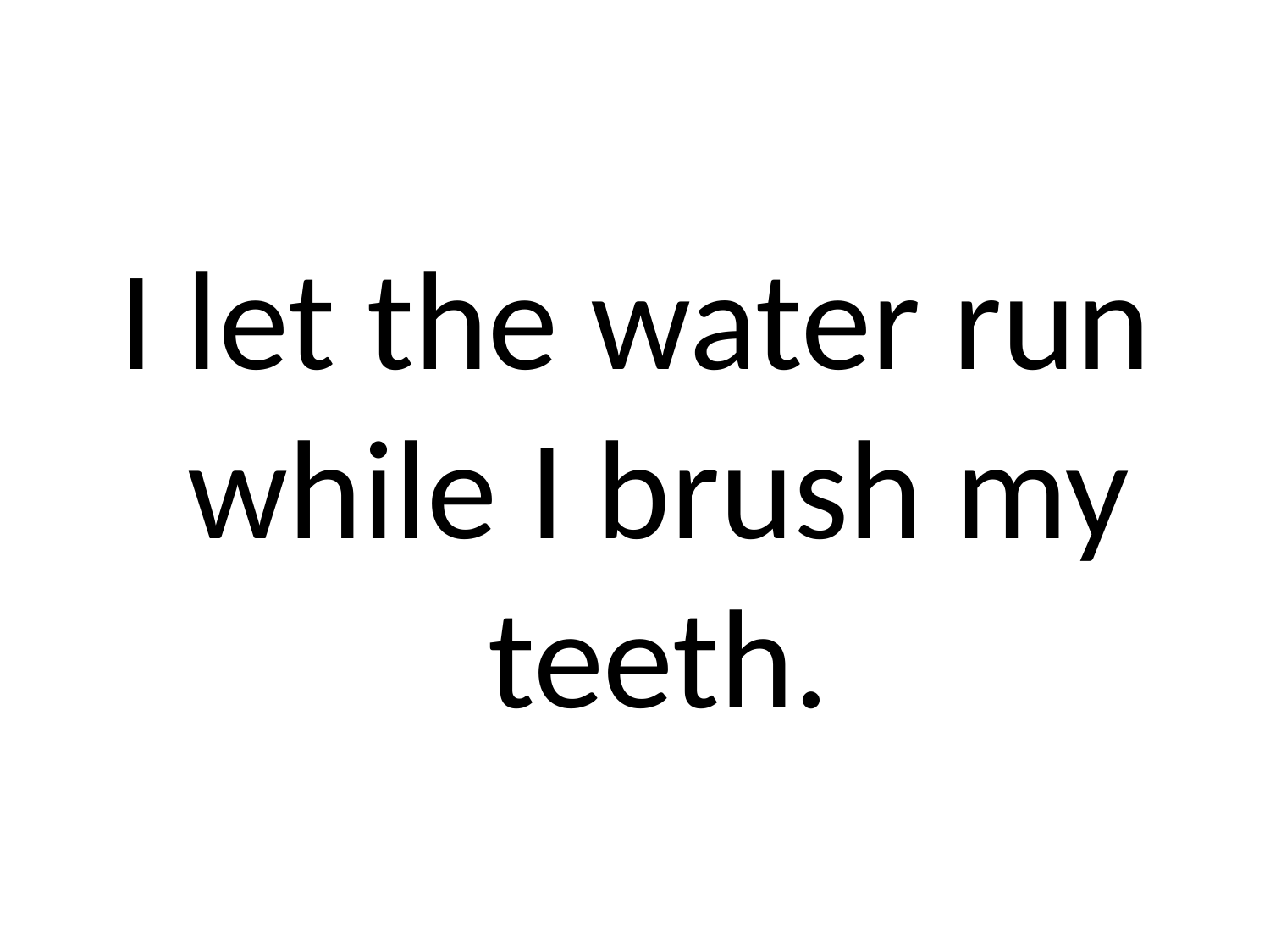

#
I let the water run while I brush my teeth.